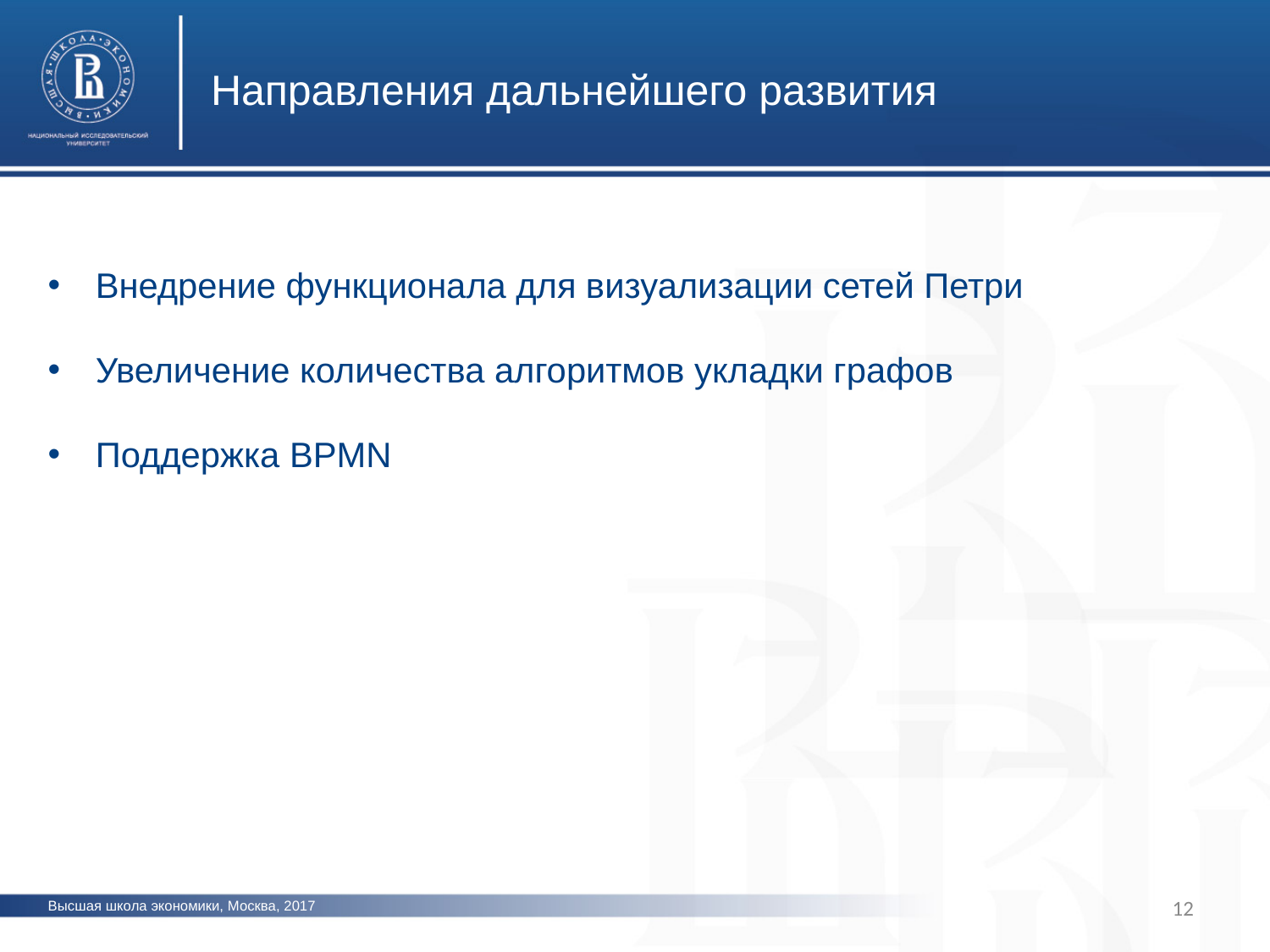

Направления дальнейшего развития
Внедрение функционала для визуализации сетей Петри

Увеличение количества алгоритмов укладки графов

Поддержка BPMN
12
Высшая школа экономики, Москва, 2017